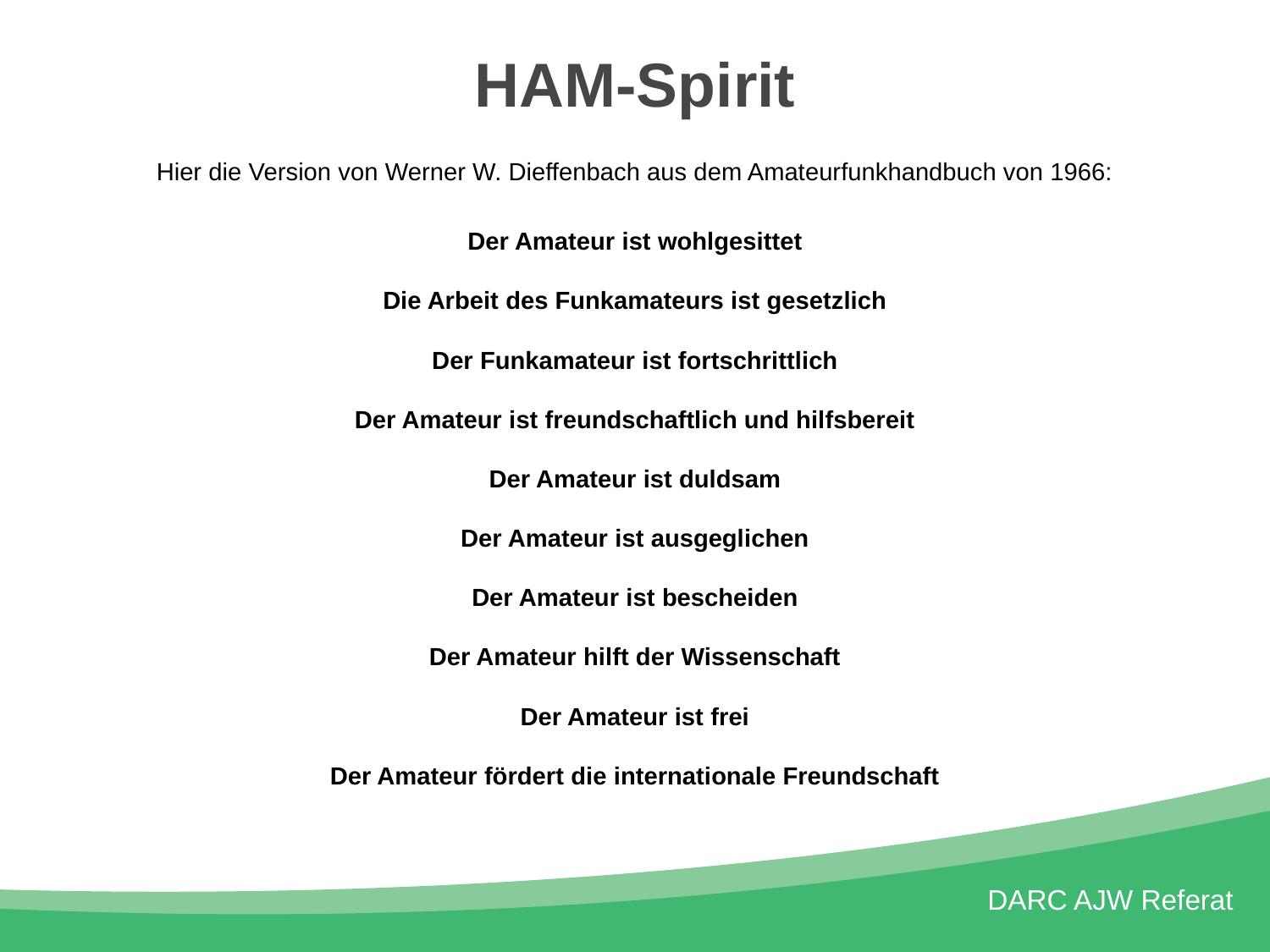

# HAM-Spirit
Hier die Version von Werner W. Dieffenbach aus dem Amateurfunkhandbuch von 1966:

Der Amateur ist wohlgesittet
Die Arbeit des Funkamateurs ist gesetzlich
Der Funkamateur ist fortschrittlich
Der Amateur ist freundschaftlich und hilfsbereit
Der Amateur ist duldsam
Der Amateur ist ausgeglichen
Der Amateur ist bescheiden
Der Amateur hilft der Wissenschaft
Der Amateur ist frei
Der Amateur fördert die internationale Freundschaft